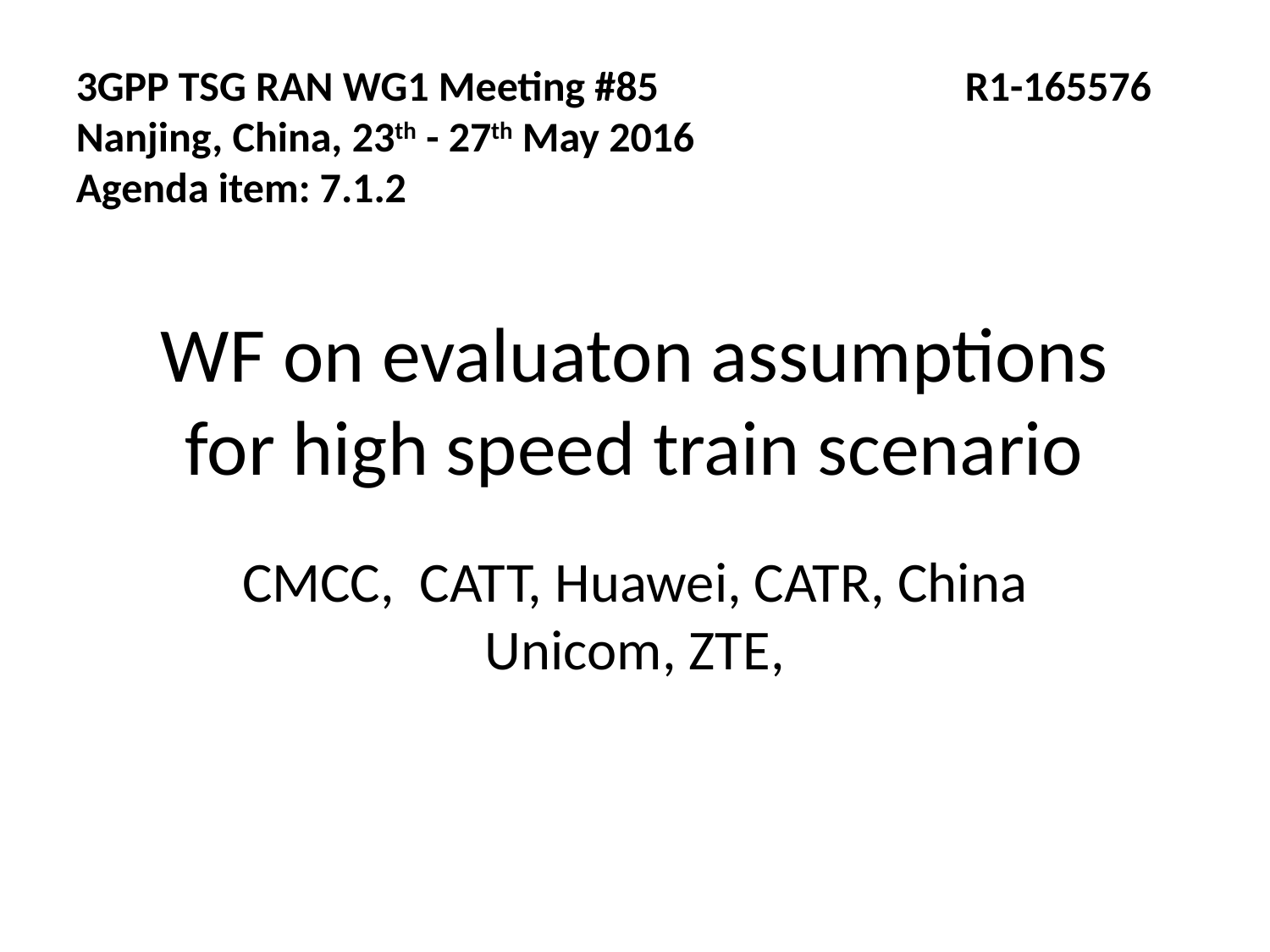

3GPP TSG RAN WG1 Meeting #85			R1-165576 Nanjing, China, 23th - 27th May 2016
Agenda item: 7.1.2
# WF on evaluaton assumptions for high speed train scenario
CMCC,  CATT, Huawei, CATR, China Unicom, ZTE,